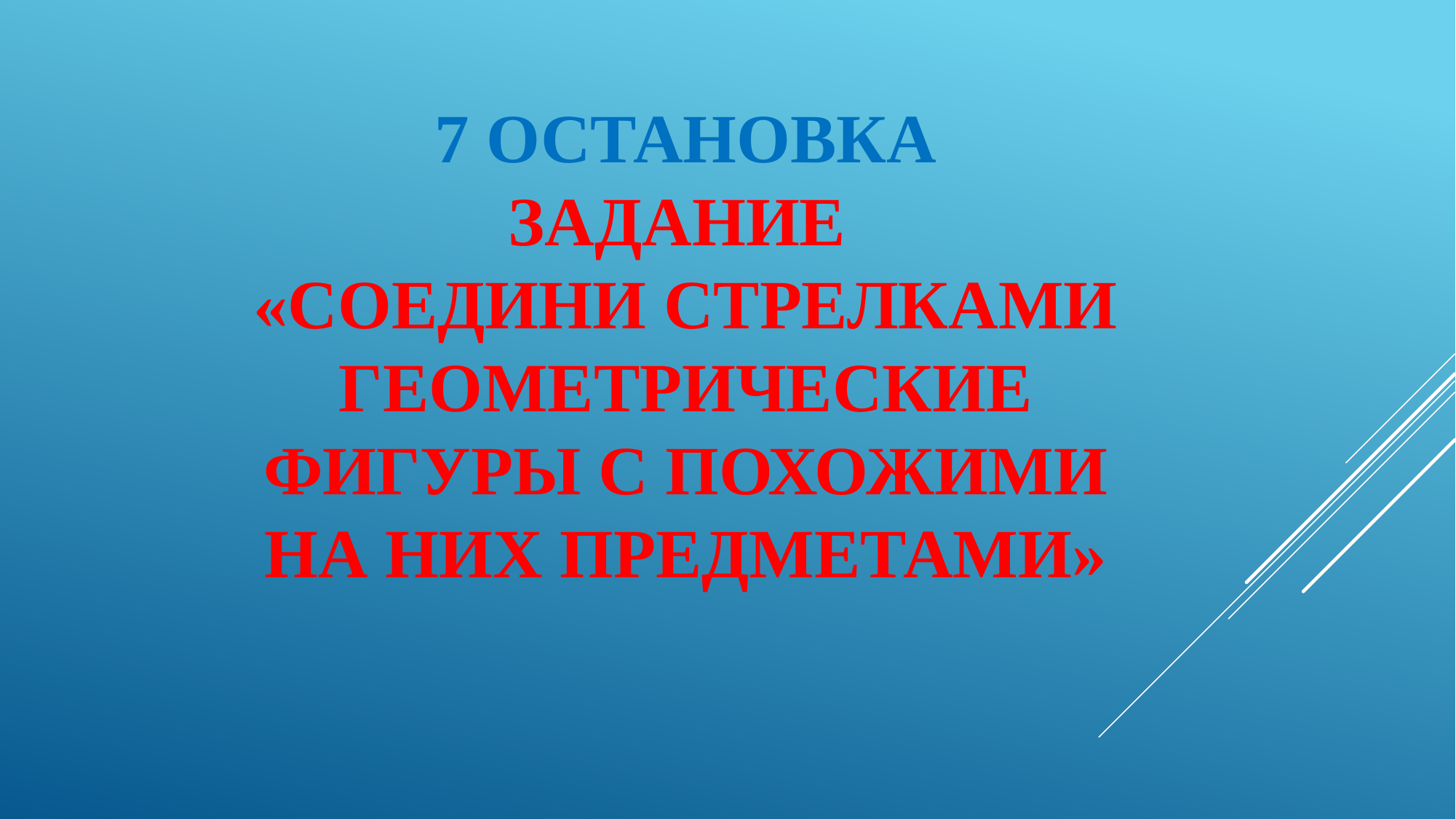

# 7 Остановка ЗАДАНИЕ «СОЕДИНИ стрелками геометрические фигуры с похожими на них предметами»